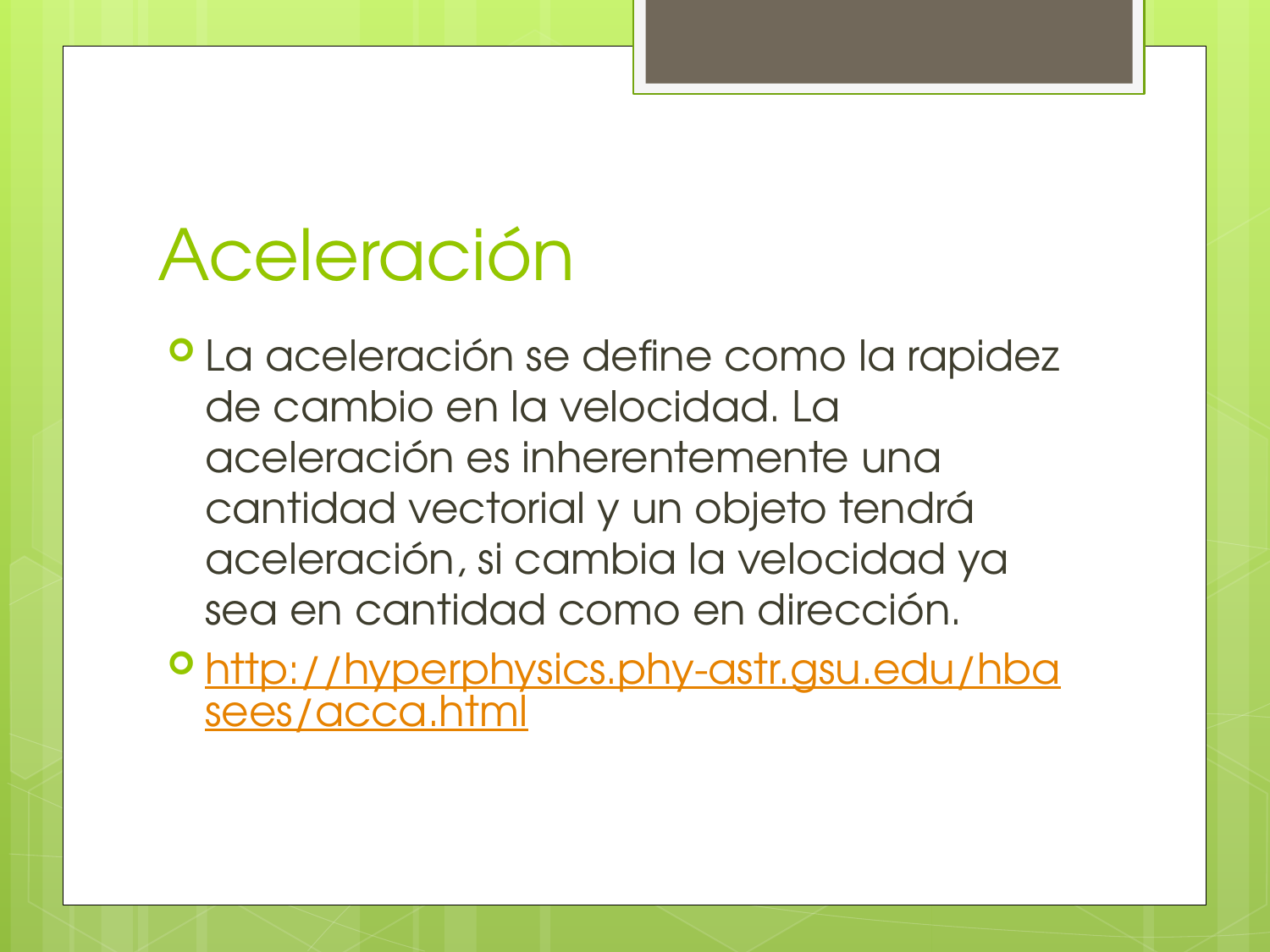

# Aceleración
La aceleración se define como la rapidez de cambio en la velocidad. La aceleración es inherentemente una cantidad vectorial y un objeto tendrá aceleración, si cambia la velocidad ya sea en cantidad como en dirección.
http://hyperphysics.phy-astr.gsu.edu/hbasees/acca.html